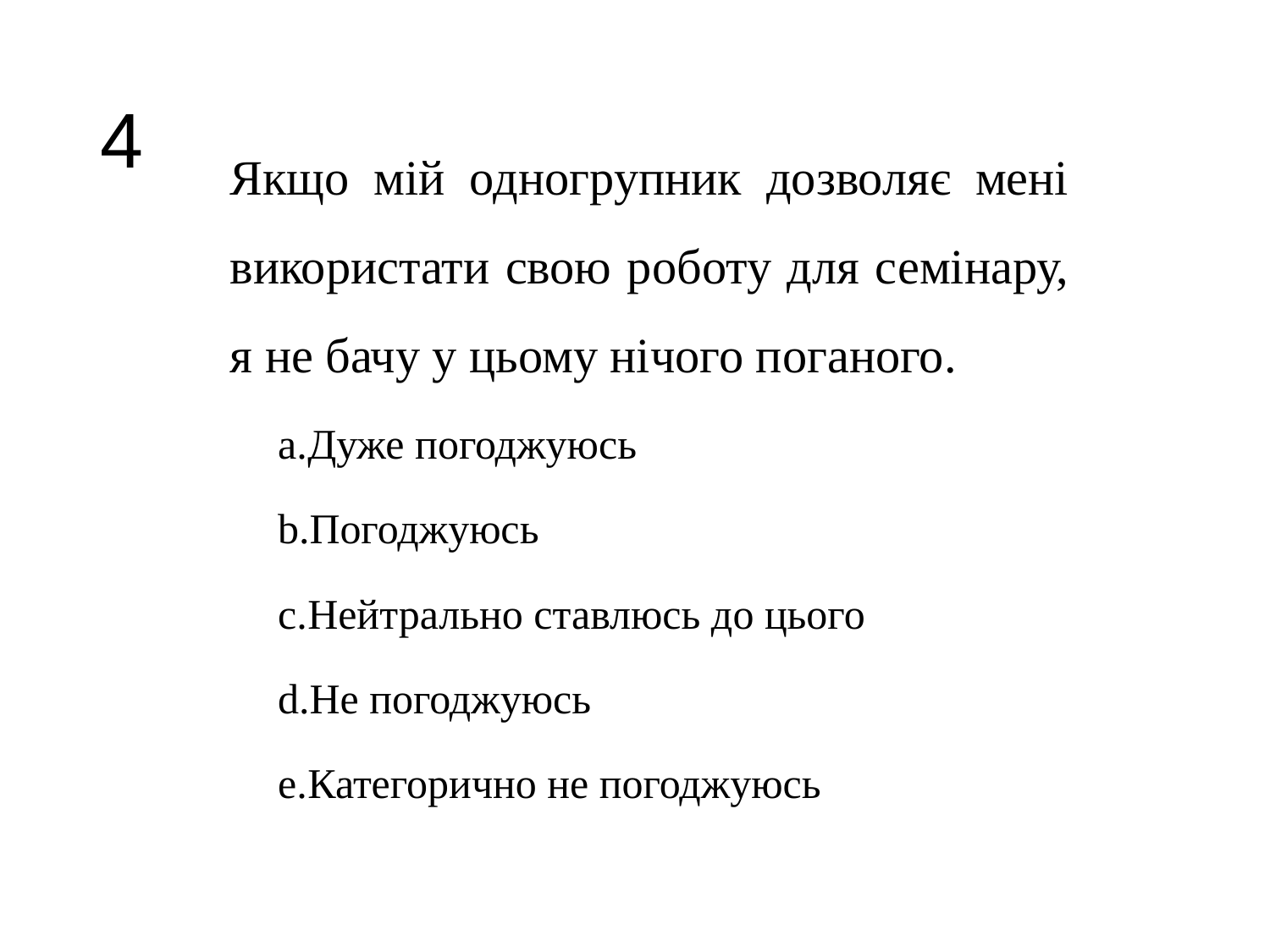

# 4
Якщо мій одногрупник дозволяє мені використати свою роботу для семінару, я не бачу у цьому нічого поганого.
Дуже погоджуюсь
Погоджуюсь
Нейтрально ставлюсь до цього
Не погоджуюсь
Категорично не погоджуюсь